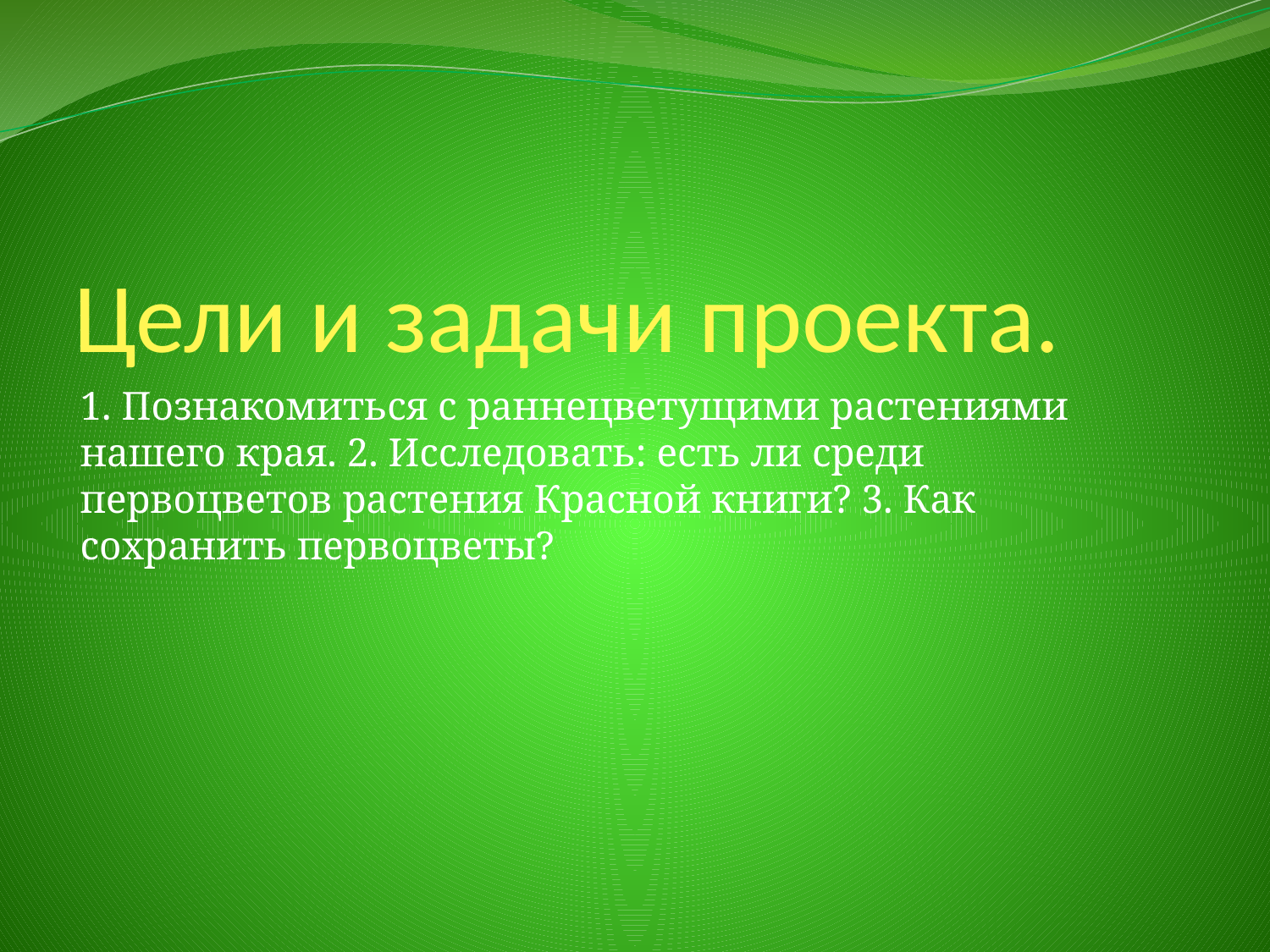

# Цели и задачи проекта.
1. Познакомиться с раннецветущими растениями нашего края. 2. Исследовать: есть ли среди первоцветов растения Красной книги? 3. Как сохранить первоцветы?